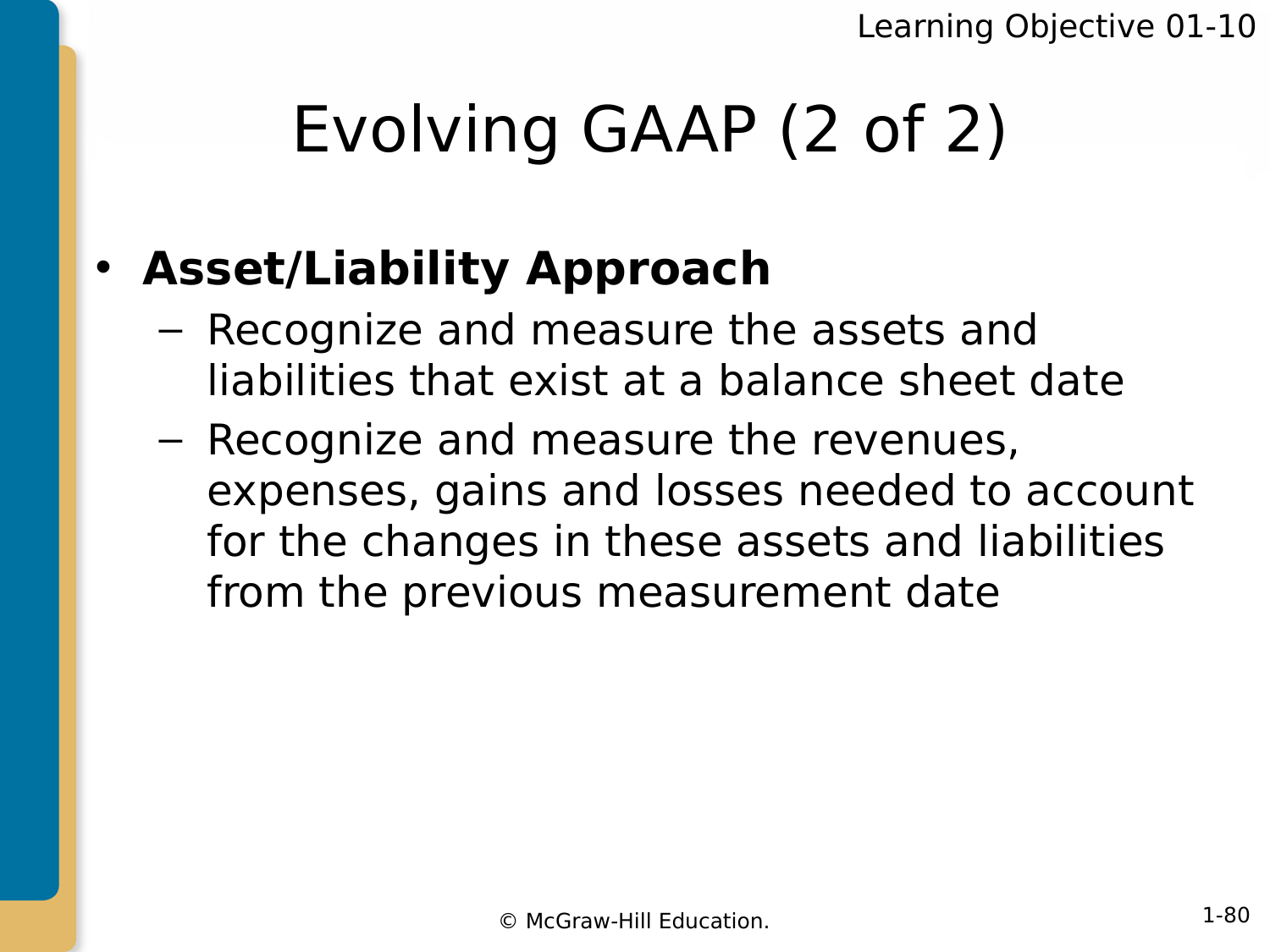

Learning Objective 01-10
# Evolving GAAP (2 of 2)
Asset/Liability Approach
Recognize and measure the assets and liabilities that exist at a balance sheet date
Recognize and measure the revenues, expenses, gains and losses needed to account for the changes in these assets and liabilities from the previous measurement date